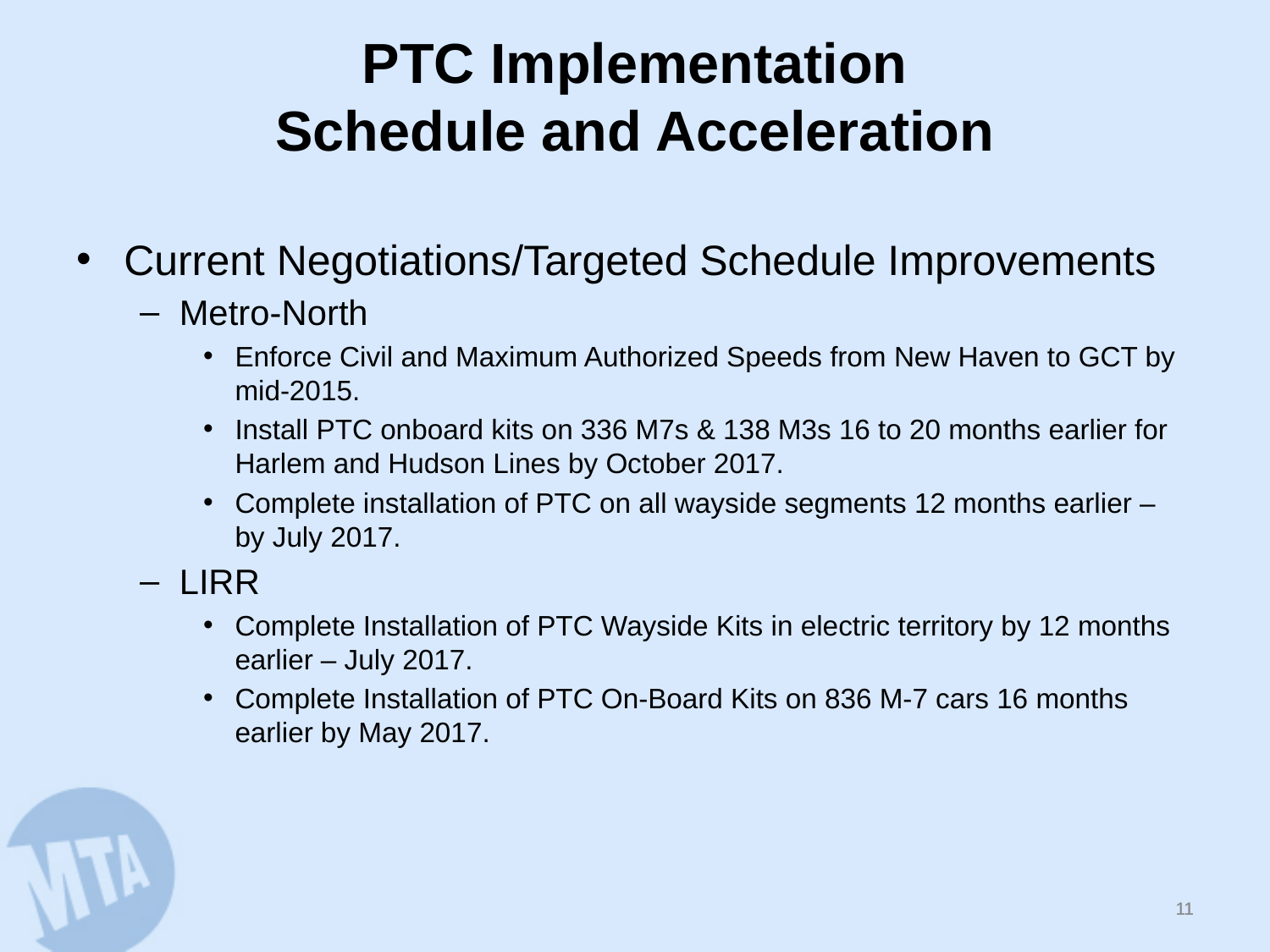

PTC Implementation
Schedule and Acceleration

Current Negotiations/Targeted Schedule Improvements
Metro-North
Enforce Civil and Maximum Authorized Speeds from New Haven to GCT by mid-2015.
Install PTC onboard kits on 336 M7s & 138 M3s 16 to 20 months earlier for Harlem and Hudson Lines by October 2017.
Complete installation of PTC on all wayside segments 12 months earlier – by July 2017.
LIRR
Complete Installation of PTC Wayside Kits in electric territory by 12 months earlier – July 2017.
Complete Installation of PTC On-Board Kits on 836 M-7 cars 16 months earlier by May 2017.

11
11